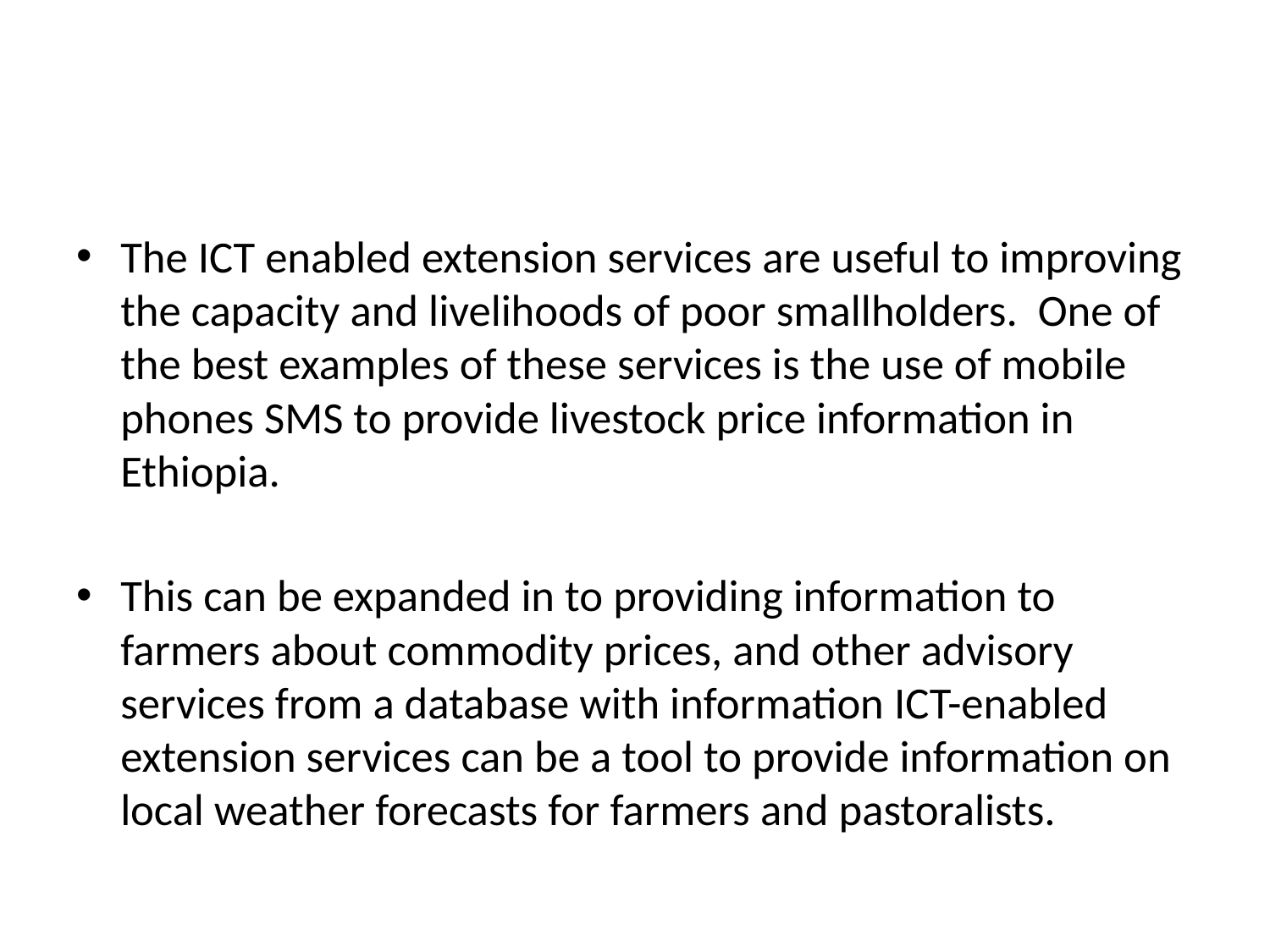

#
The ICT enabled extension services are useful to improving the capacity and livelihoods of poor smallholders.  One of the best examples of these services is the use of mobile phones SMS to provide livestock price information in Ethiopia.

This can be expanded in to providing information to farmers about commodity prices, and other advisory services from a database with information ICT-enabled extension services can be a tool to provide information on local weather forecasts for farmers and pastoralists.